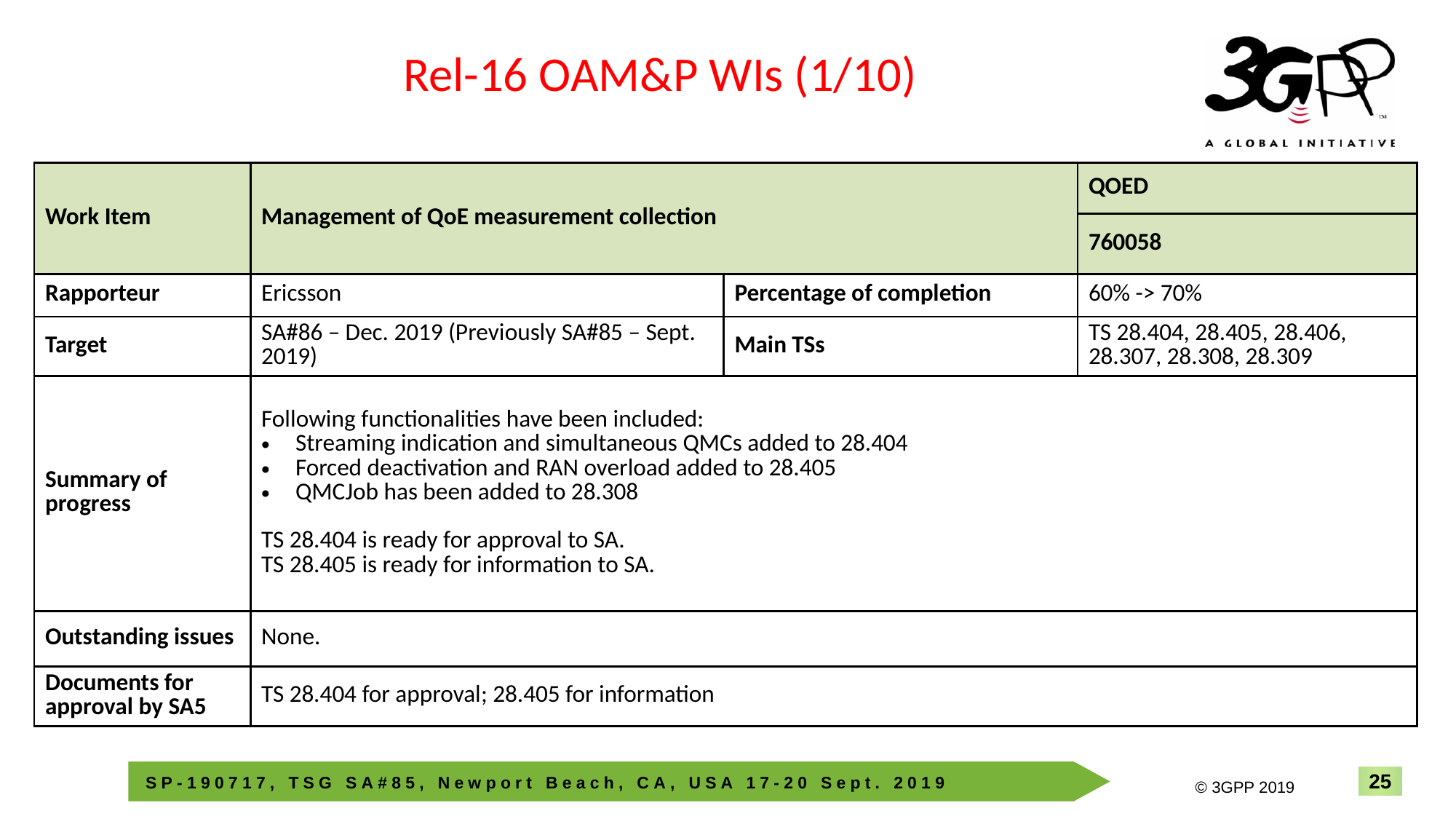

Rel-16 OAM&P WIs (1/10)
| Work Item | Management of QoE measurement collection |  | QOED |
| --- | --- | --- | --- |
|  |  |  | 760058 |
| Rapporteur | Ericsson | Percentage of completion | 60% -> 70% |
| Target | SA#86 – Dec. 2019 (Previously SA#85 – Sept. 2019) | Main TSs | TS 28.404, 28.405, 28.406, 28.307, 28.308, 28.309 |
| Summary of progress | Following functionalities have been included: Streaming indication and simultaneous QMCs added to 28.404 Forced deactivation and RAN overload added to 28.405 QMCJob has been added to 28.308 TS 28.404 is ready for approval to SA. TS 28.405 is ready for information to SA. |  |  |
| Outstanding issues | None. |  |  |
| Documents for approval by SA5 | TS 28.404 for approval; 28.405 for information |  |  |